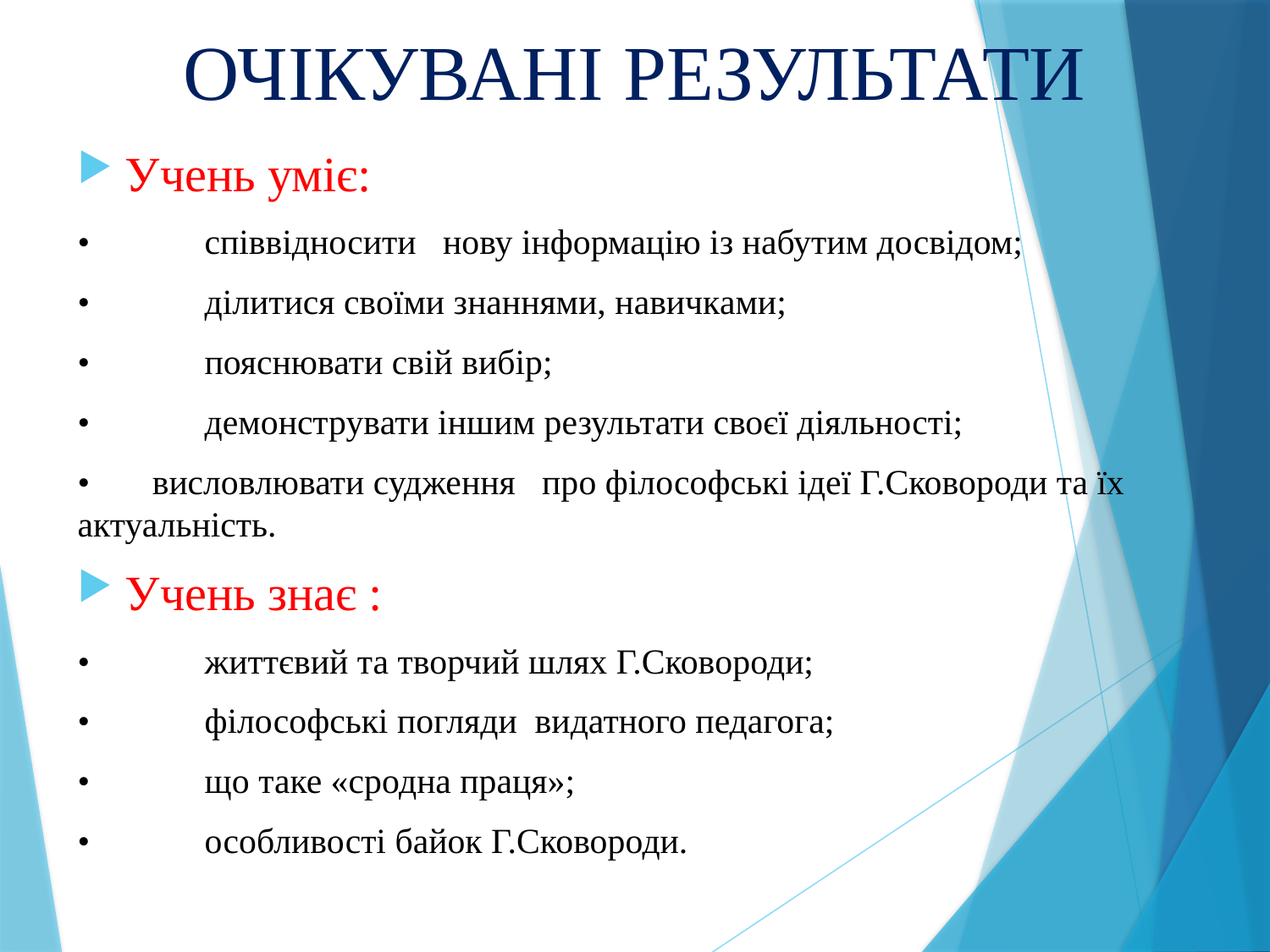

# ОЧІКУВАНІ РЕЗУЛЬТАТИ
Учень уміє:
•	співвідносити   нову інформацію із набутим досвідом;
•	ділитися своїми знаннями, навичками;
•	пояснювати свій вибір;
•	демонструвати іншим результати своєї діяльності;
•       висловлювати судження   про філософські ідеї Г.Сковороди та їх актуальність.
Учень знає :
•	життєвий та творчий шлях Г.Сковороди;
•	філософські погляди  видатного педагога;
•	що таке «сродна праця»;
•	особливості байок Г.Сковороди.